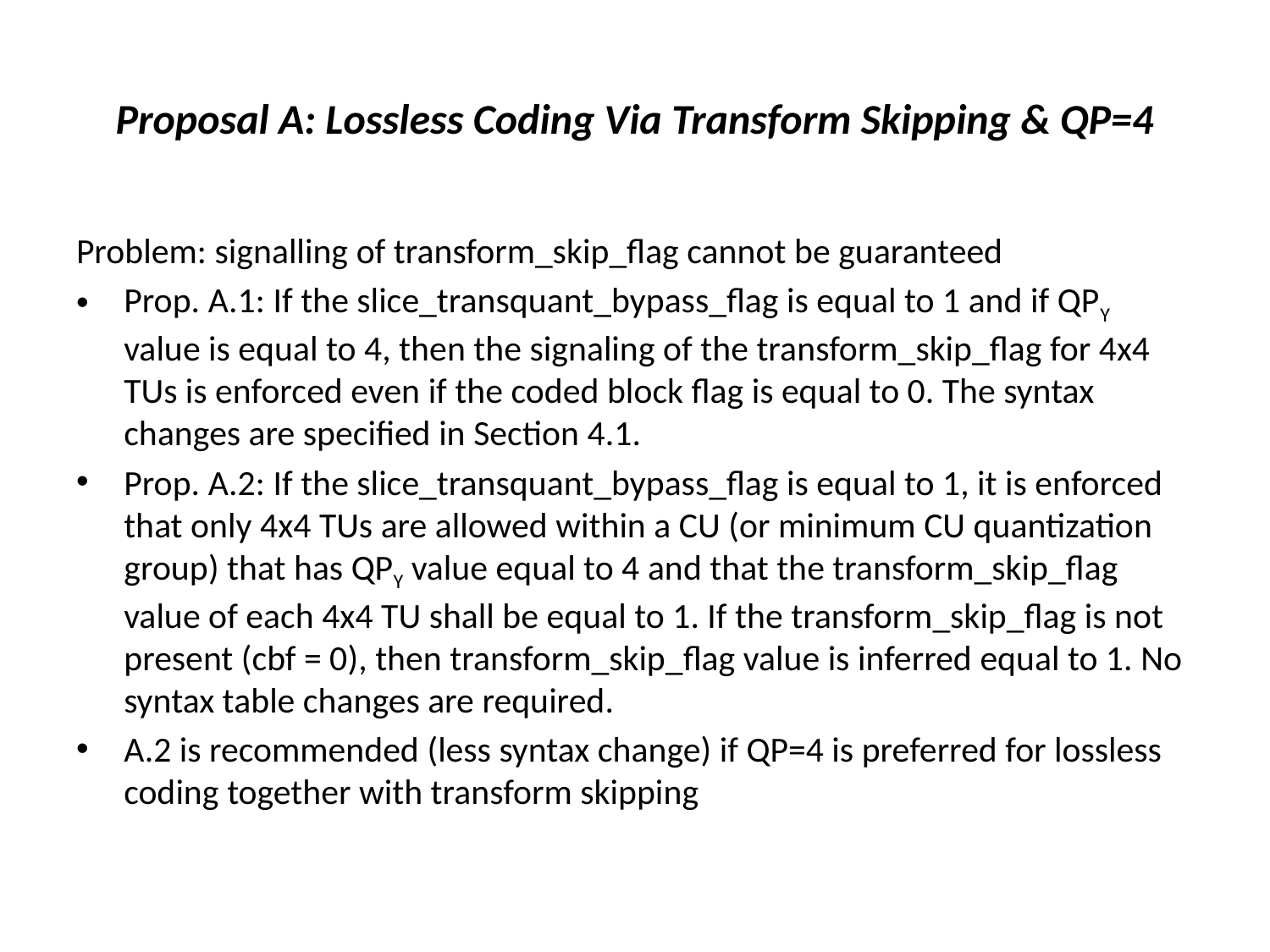

# Proposal A: Lossless Coding Via Transform Skipping & QP=4
Problem: signalling of transform_skip_flag cannot be guaranteed
Prop. A.1: If the slice_transquant_bypass_flag is equal to 1 and if QPY value is equal to 4, then the signaling of the transform_skip_flag for 4x4 TUs is enforced even if the coded block flag is equal to 0. The syntax changes are specified in Section 4.1.
Prop. A.2: If the slice_transquant_bypass_flag is equal to 1, it is enforced that only 4x4 TUs are allowed within a CU (or minimum CU quantization group) that has QPY value equal to 4 and that the transform_skip_flag value of each 4x4 TU shall be equal to 1. If the transform_skip_flag is not present (cbf = 0), then transform_skip_flag value is inferred equal to 1. No syntax table changes are required.
A.2 is recommended (less syntax change) if QP=4 is preferred for lossless coding together with transform skipping